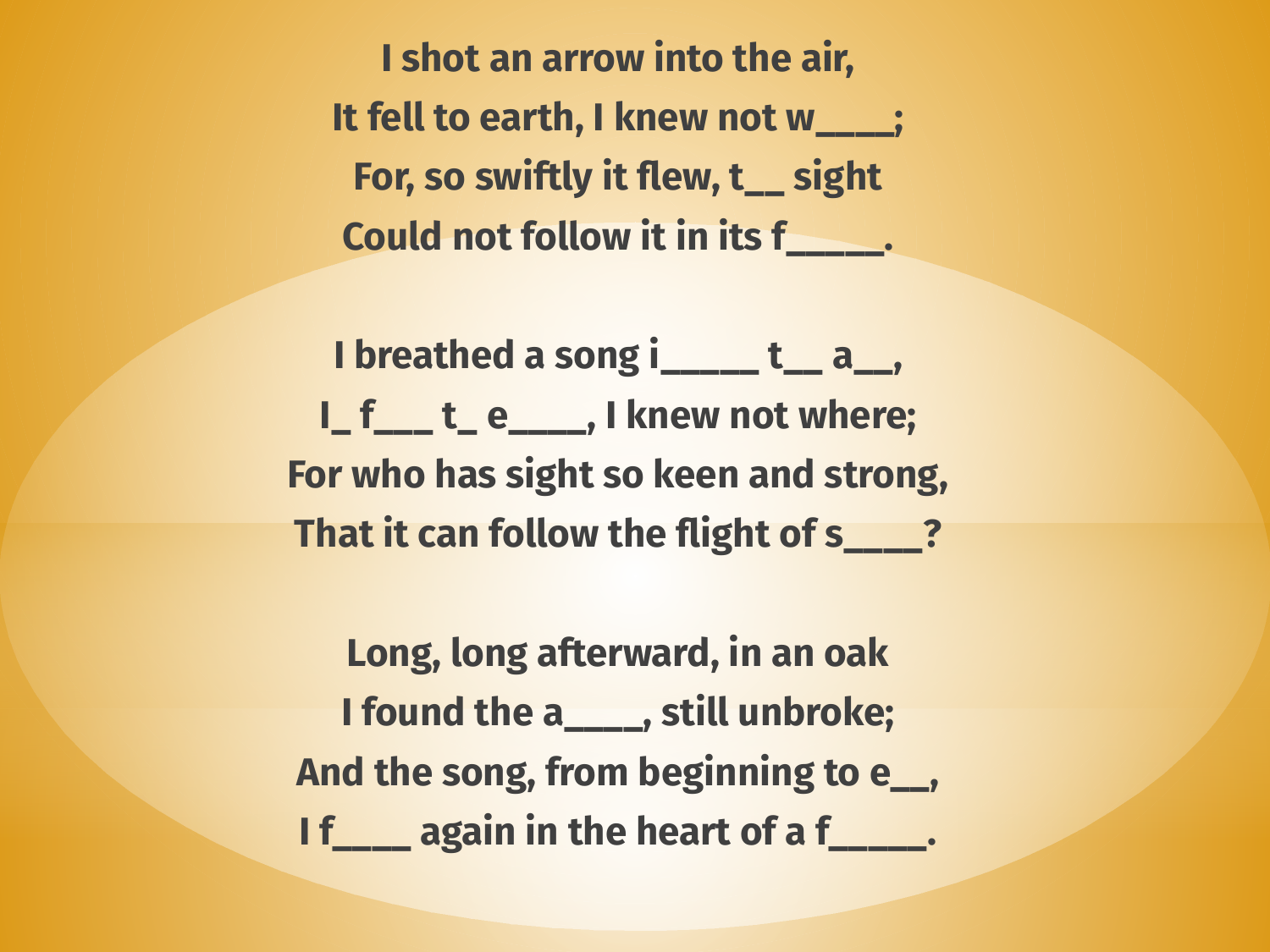

I shot an arrow into the air,
It fell to earth, I knew not w____;
For, so swiftly it flew, t__ sight
Could not follow it in its f_____.

I breathed a song i_____ t__ a__,
I_ f___ t_ e____, I knew not where;
For who has sight so keen and strong,
That it can follow the flight of s____?

Long, long afterward, in an oak
I found the a____, still unbroke;
And the song, from beginning to e__,
I f____ again in the heart of a f_____.